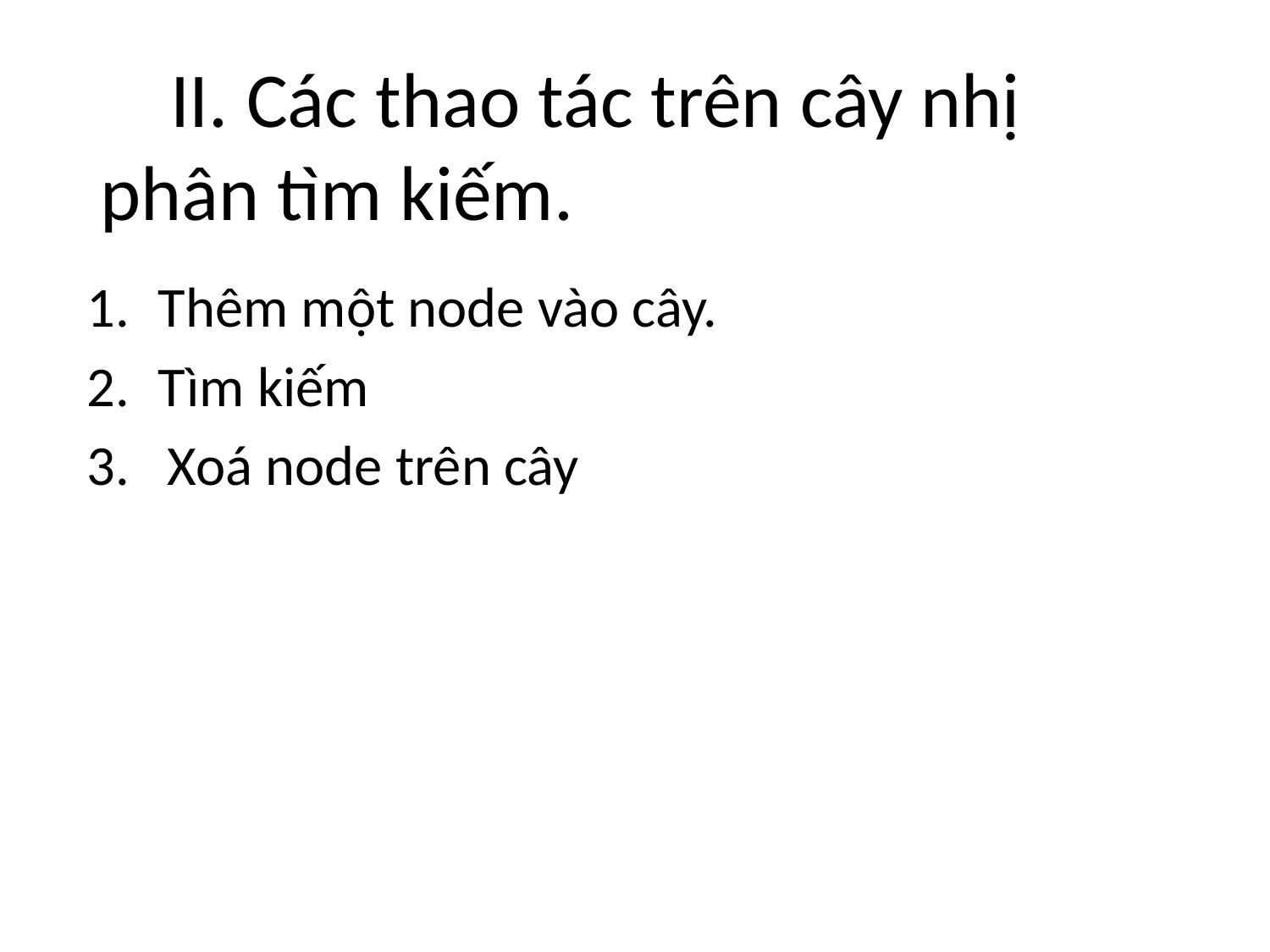

# II. Các thao tác trên cây nhị 	phân tìm kiếm.
Thêm một node vào cây.
Tìm kiếm
3.   Xoá node trên cây